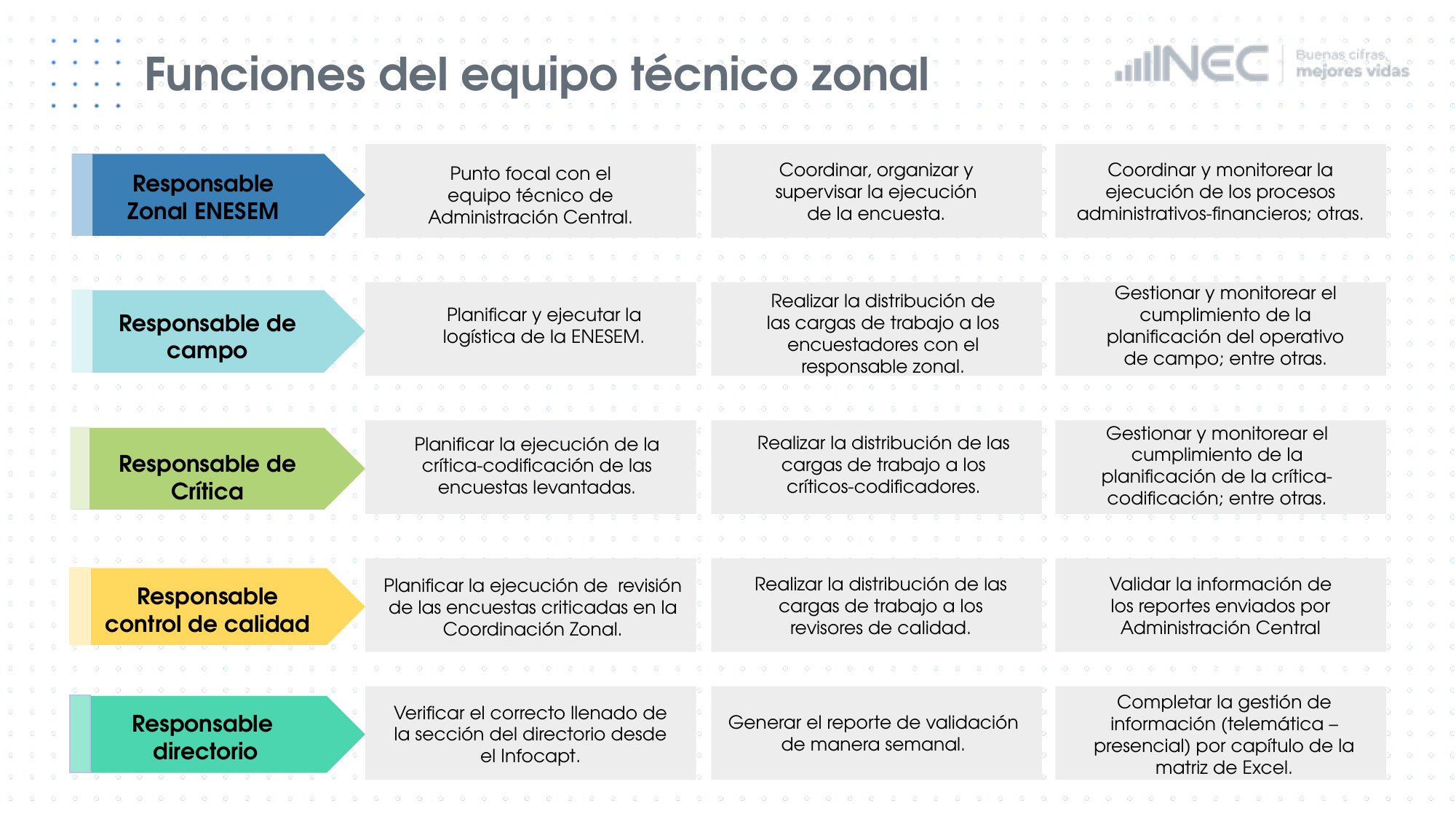

# Funciones del equipo técnico zonal

Coordinar, organizar y supervisar la ejecución de la encuesta.
Coordinar y monitorear la ejecución de los procesos administrativos-financieros; otras.
Punto focal con el equipo técnico de Administración Central.
Responsable Zonal ENESEM

Planificar y ejecutar la logística de la ENESEM.
Gestionar y monitorear el cumplimiento de la planificación del operativo de campo; entre otras.
Realizar la distribución de las cargas de trabajo a los encuestadores con el responsable zonal.
Responsable de campo

Realizar la distribución de las cargas de trabajo a los críticos-codificadores.
Gestionar y monitorear el cumplimiento de la planificación de la crítica-codificación; entre otras.
Planificar la ejecución de la crítica-codificación de las encuestas levantadas.
Responsable de Crítica

Validar la información de los reportes enviados por Administración Central
Realizar la distribución de las cargas de trabajo a los revisores de calidad.
Planificar la ejecución de  revisión de las encuestas criticadas en la Coordinación Zonal.
Responsable control de calidad
Generar el reporte de validación de manera semanal.

Completar la gestión de información (telemática – presencial) por capítulo de la matriz de Excel.

Verificar el correcto llenado de la sección del directorio desde el Infocapt.
Responsable  directorio